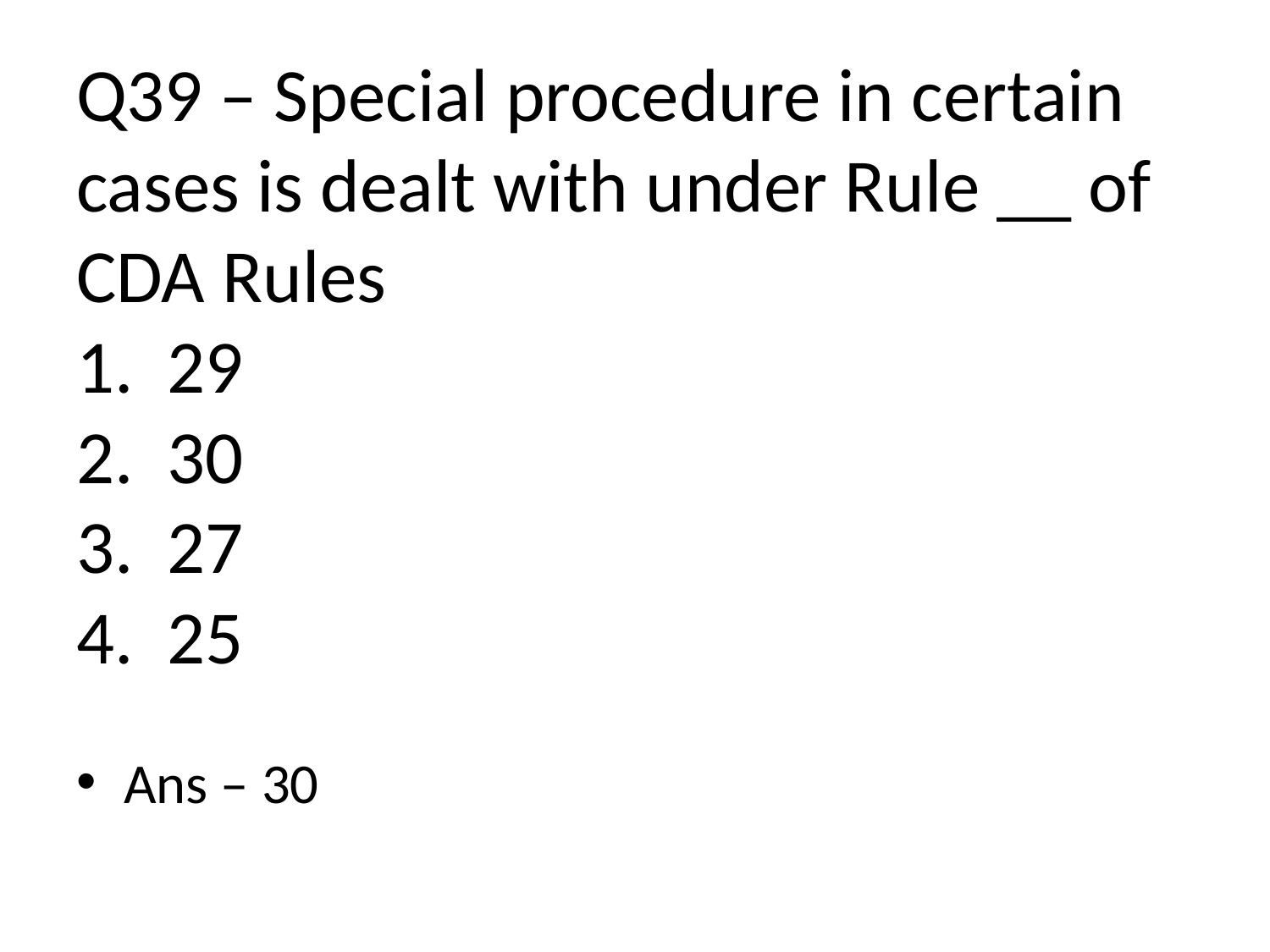

# Q39 – Special procedure in certain cases is dealt with under Rule __ of CDA Rules 1.  29 2.  30 3.  27 4.  25
Ans – 30